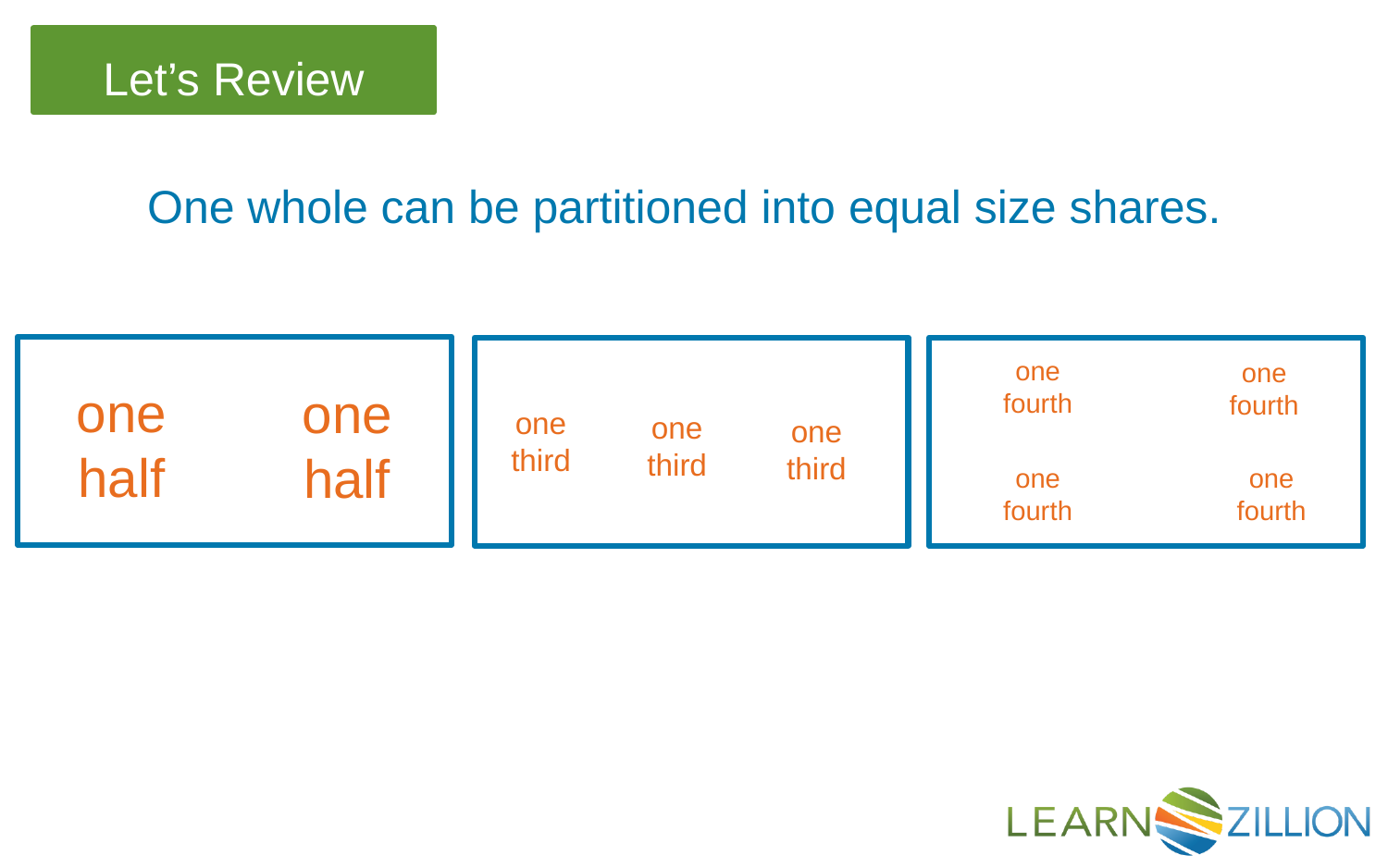

One whole can be partitioned into equal size shares.

one fourth
one fourth
one half
one half
one third
one third
one third
one fourth
one fourth